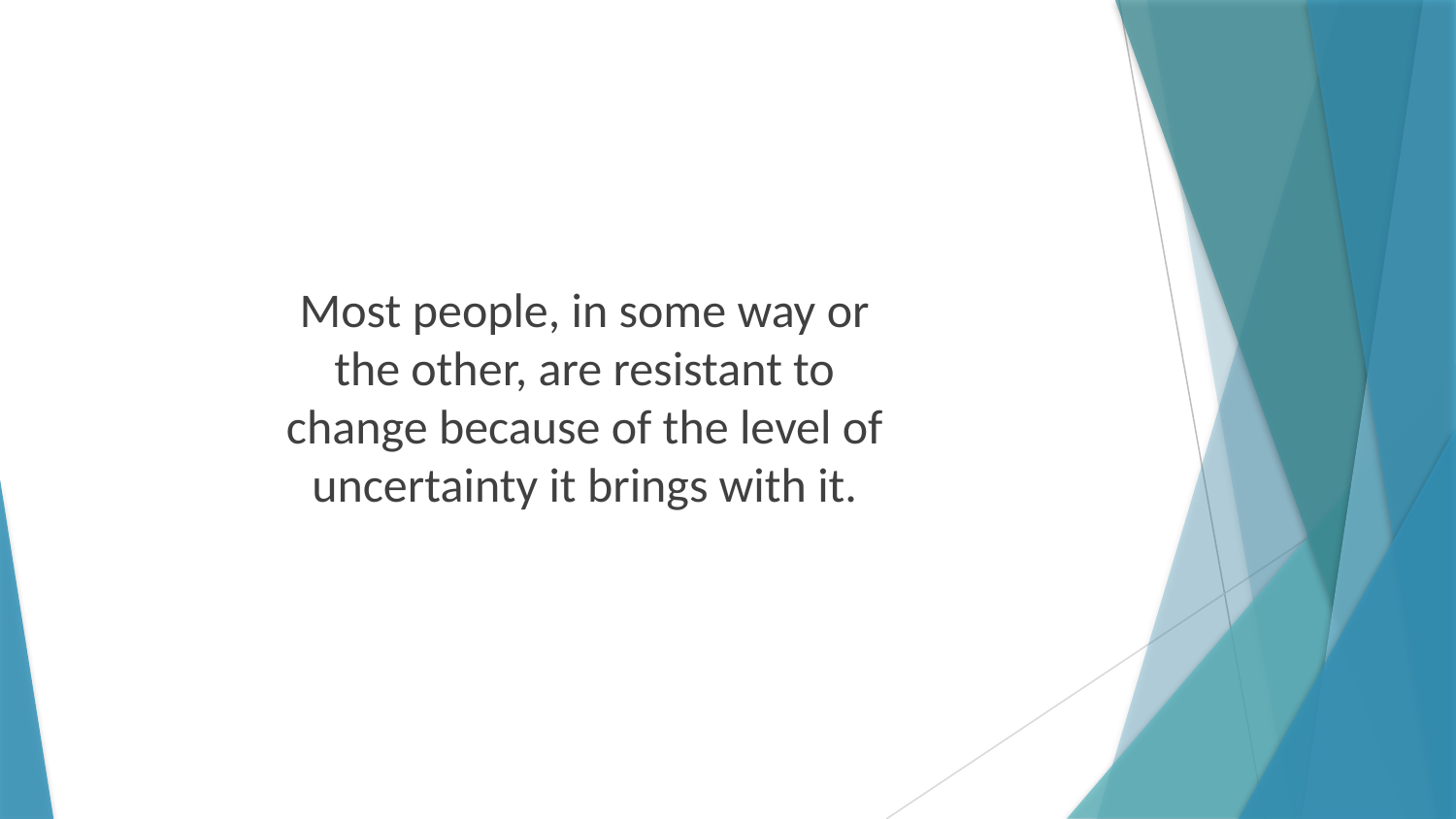

Most people, in some way or the other, are resistant to change because of the level of uncertainty it brings with it.